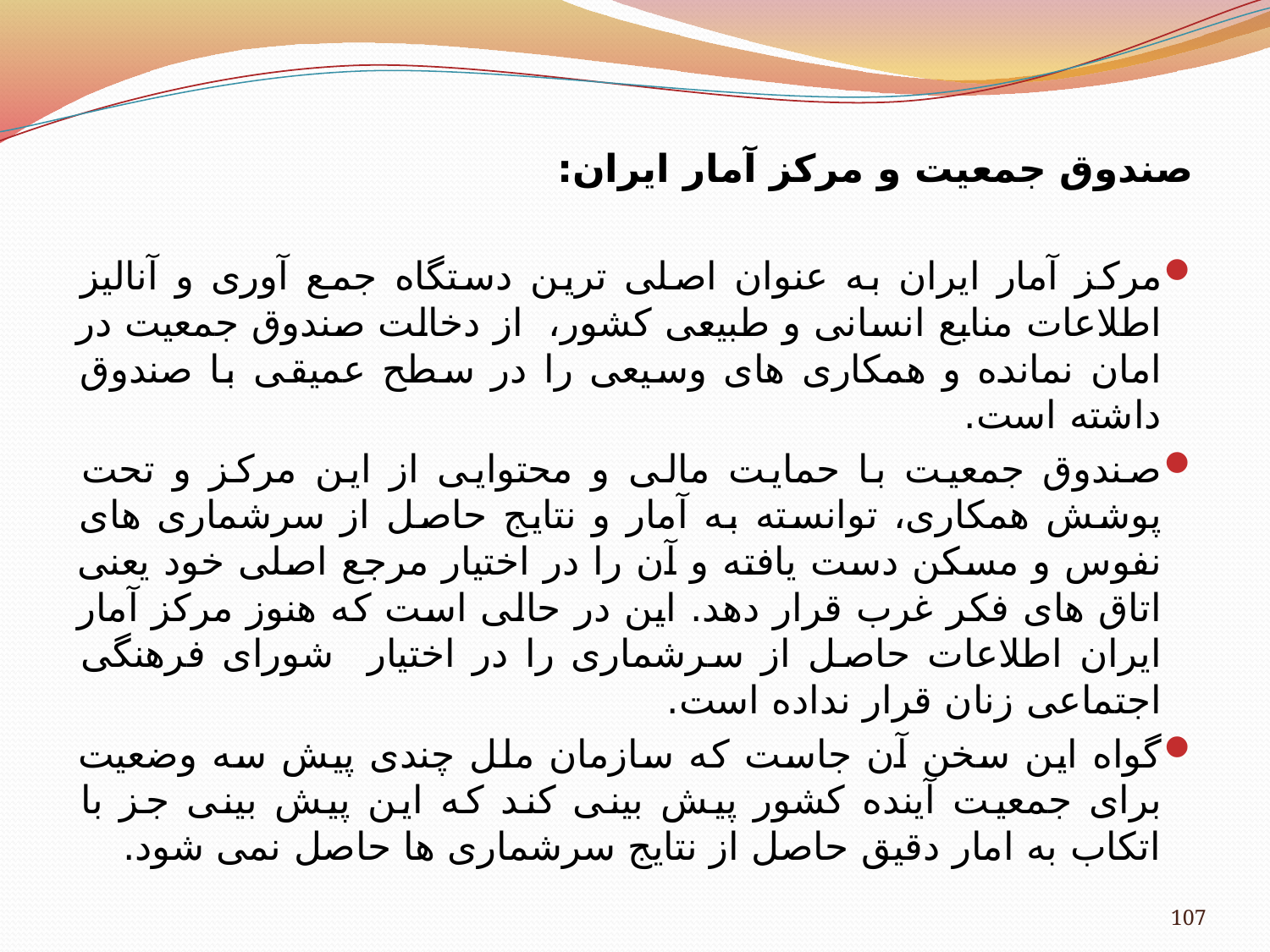

صندوق جمعیت و مرکز آمار ایران:

مرکز آمار ایران به عنوان اصلی ترین دستگاه جمع آوری و آنالیز اطلاعات منابع انسانی و طبیعی کشور،  از دخالت صندوق جمعیت در امان نمانده و همکاری های وسیعی را در سطح عمیقی با صندوق داشته است.
صندوق جمعیت با حمایت مالی و محتوایی از این مرکز و تحت پوشش همکاری، توانسته به آمار و نتایج حاصل از سرشماری های نفوس و مسکن دست یافته و آن را در اختیار مرجع اصلی خود یعنی اتاق های فکر غرب قرار دهد. این در حالی است که هنوز مرکز آمار ایران اطلاعات حاصل از سرشماری را در اختیار  شورای فرهنگی اجتماعی زنان قرار نداده است.
گواه این سخن آن جاست که سازمان ملل چندی پیش سه وضعیت برای جمعیت آینده کشور پیش بینی کند که این پیش بینی جز با اتکاب به امار دقیق حاصل از نتایج سرشماری ها حاصل نمی شود.

107